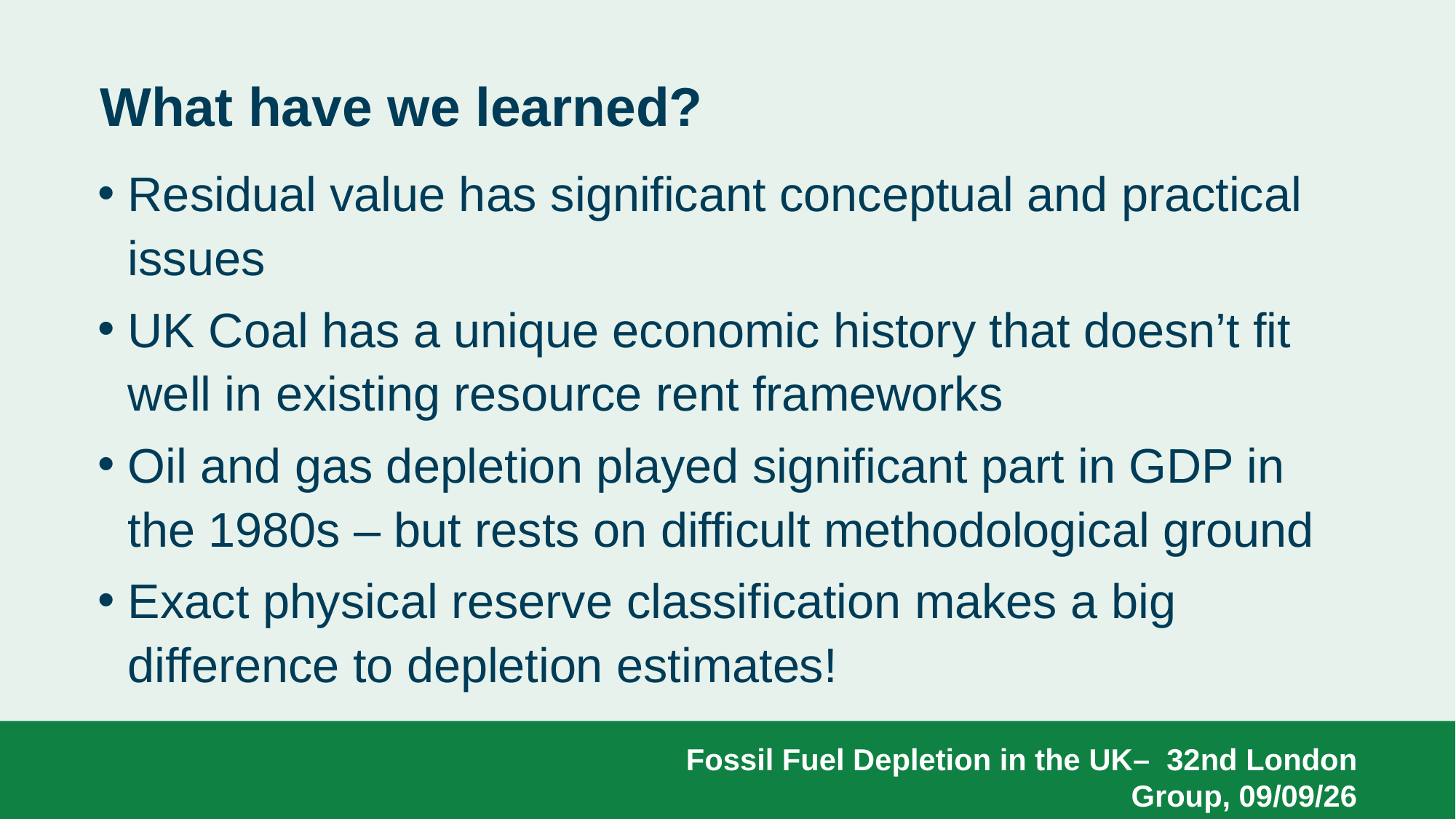

# What have we learned?
Residual value has significant conceptual and practical issues
UK Coal has a unique economic history that doesn’t fit well in existing resource rent frameworks
Oil and gas depletion played significant part in GDP in the 1980s – but rests on difficult methodological ground
Exact physical reserve classification makes a big difference to depletion estimates!
Fossil Fuel Depletion in the UK–  32nd London Group, 09/09/26